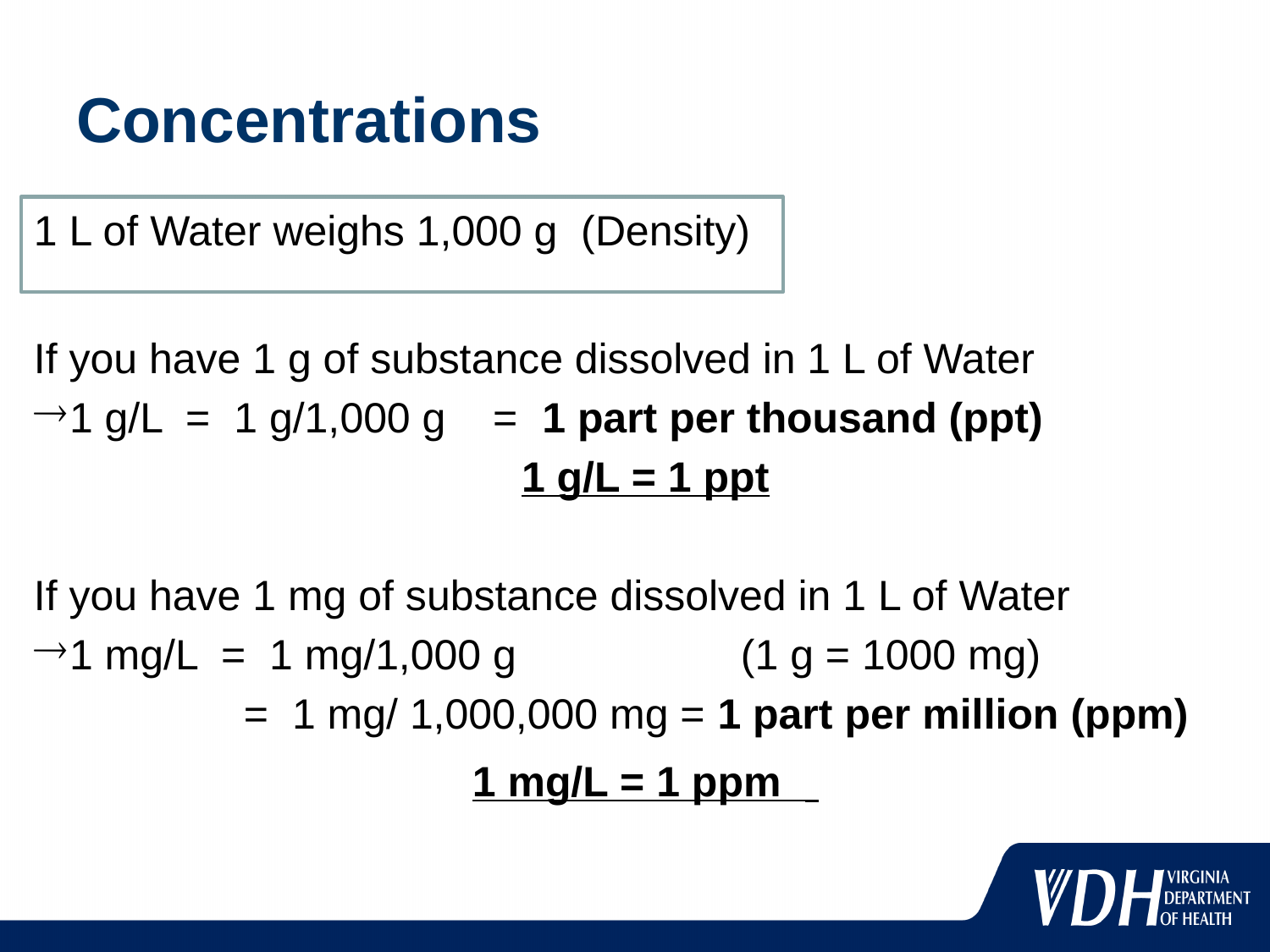

# Concentrations
1 L of Water weighs 1,000 g  (Density)

If you have 1 g of substance dissolved in 1 L of Water
1 g/L  =  1 g/1,000 g    =  1 part per thousand (ppt)
1 g/L = 1 ppt

If you have 1 mg of substance dissolved in 1 L of Water
1 mg/L  =  1 mg/1,000 g                   (1 g = 1000 mg)
	       =  1 mg/ 1,000,000 mg = 1 part per million (ppm)
1 mg/L = 1 ppm